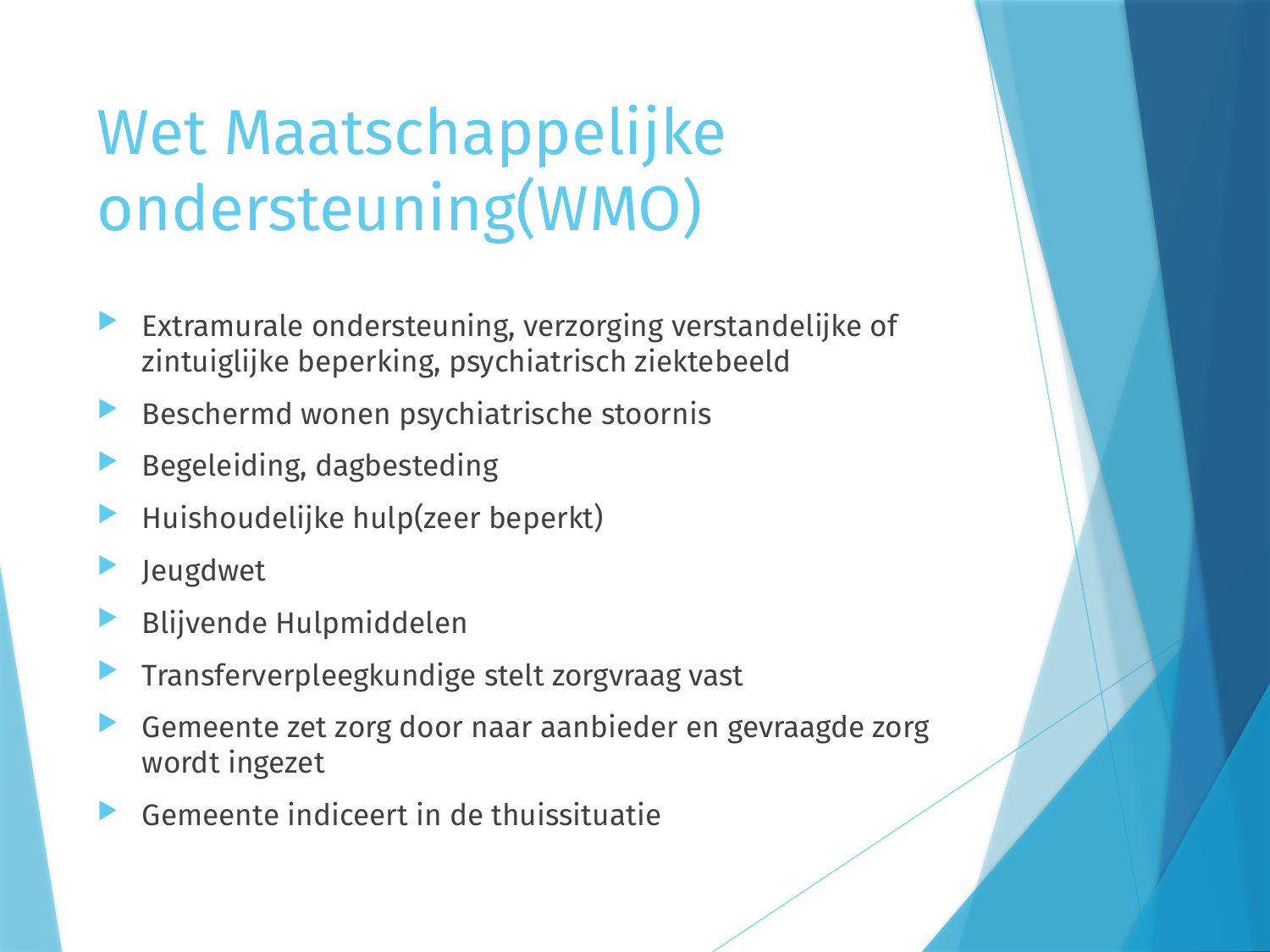

# Wet Maatschappelijke ondersteuning(WMO)
Extramurale ondersteuning, verzorging verstandelijke of zintuiglijke beperking, psychiatrisch ziektebeeld
Beschermd wonen psychiatrische stoornis
Begeleiding, dagbesteding
Huishoudelijke hulp(zeer beperkt)
Jeugdwet
Blijvende Hulpmiddelen
Transferverpleegkundige stelt zorgvraag vast
Gemeente zet zorg door naar aanbieder en gevraagde zorg wordt ingezet
Gemeente indiceert in de thuissituatie